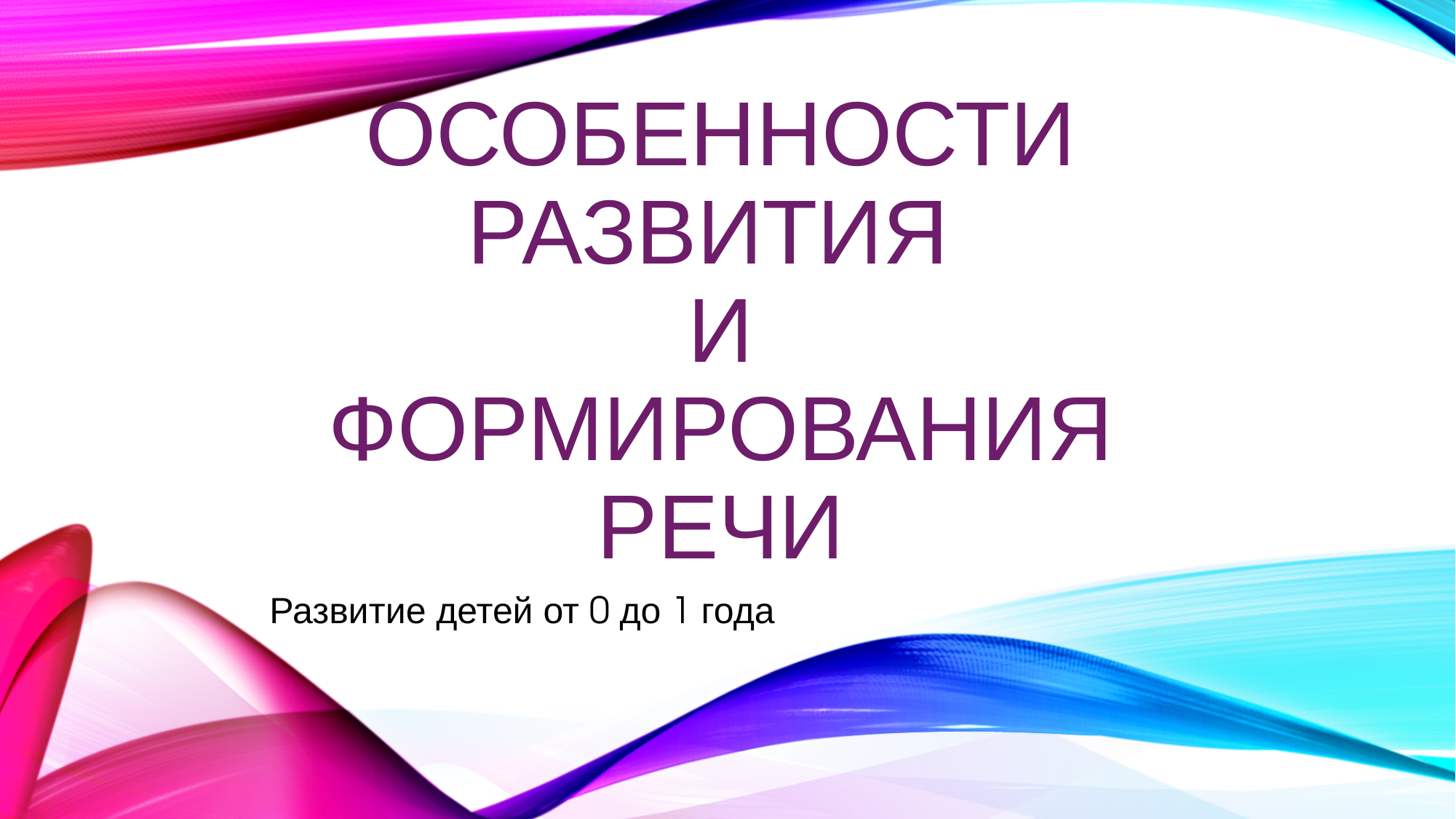

# Особенности развития и формирования речи
Развитие детей от 0 до 1 года